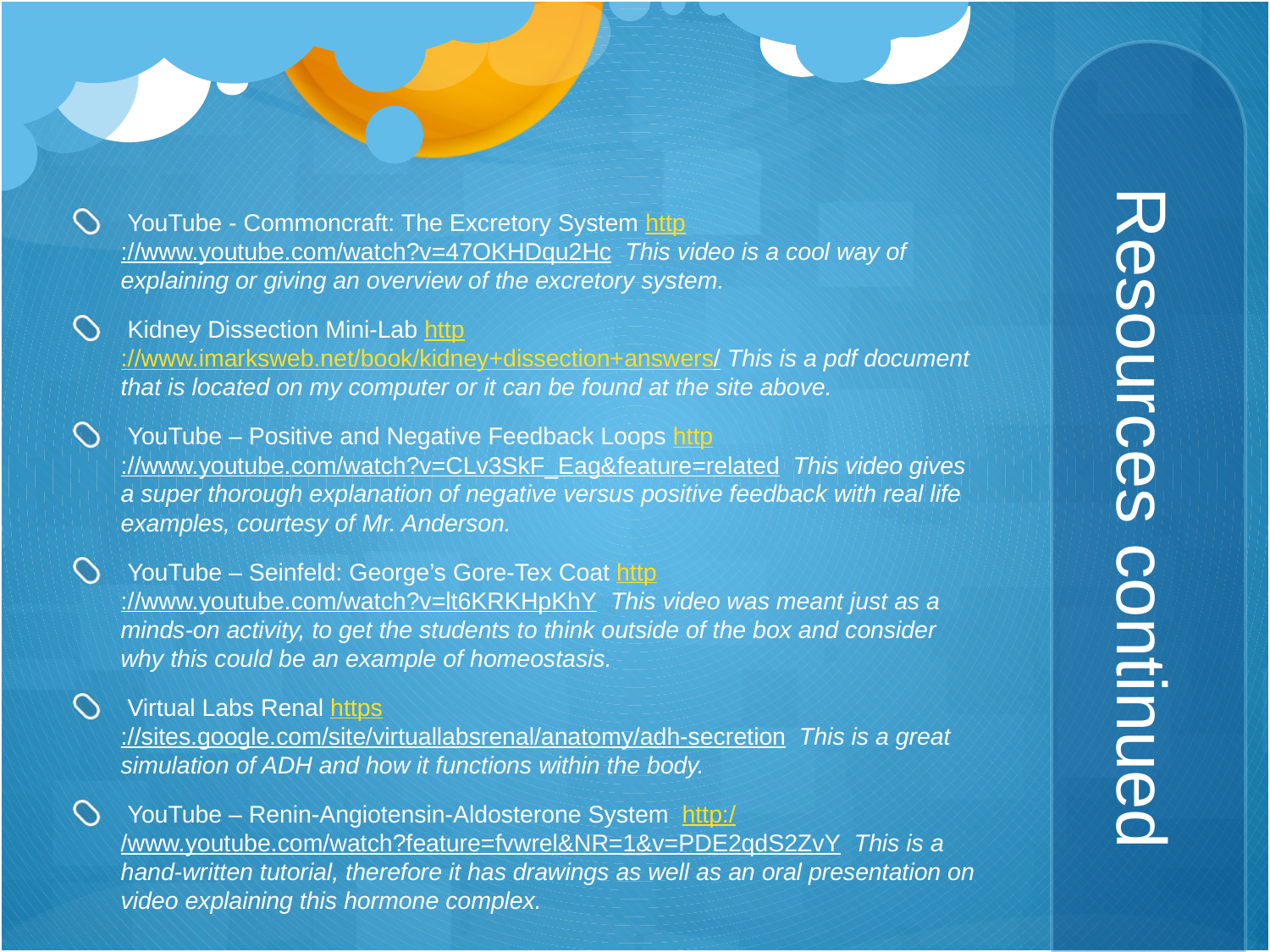

YouTube - Commoncraft: The Excretory System http://www.youtube.com/watch?v=47OKHDqu2Hc  This video is a cool way of explaining or giving an overview of the excretory system.
 Kidney Dissection Mini-Lab http://www.imarksweb.net/book/kidney+dissection+answers/ This is a pdf document that is located on my computer or it can be found at the site above.
 YouTube – Positive and Negative Feedback Loops http://www.youtube.com/watch?v=CLv3SkF_Eag&feature=related  This video gives a super thorough explanation of negative versus positive feedback with real life examples, courtesy of Mr. Anderson.
 YouTube – Seinfeld: George’s Gore-Tex Coat http://www.youtube.com/watch?v=lt6KRKHpKhY  This video was meant just as a minds-on activity, to get the students to think outside of the box and consider why this could be an example of homeostasis.
 Virtual Labs Renal https://sites.google.com/site/virtuallabsrenal/anatomy/adh-secretion  This is a great simulation of ADH and how it functions within the body.
 YouTube – Renin-Angiotensin-Aldosterone System  http://www.youtube.com/watch?feature=fvwrel&NR=1&v=PDE2qdS2ZvY  This is a hand-written tutorial, therefore it has drawings as well as an oral presentation on video explaining this hormone complex.
# Resources continued